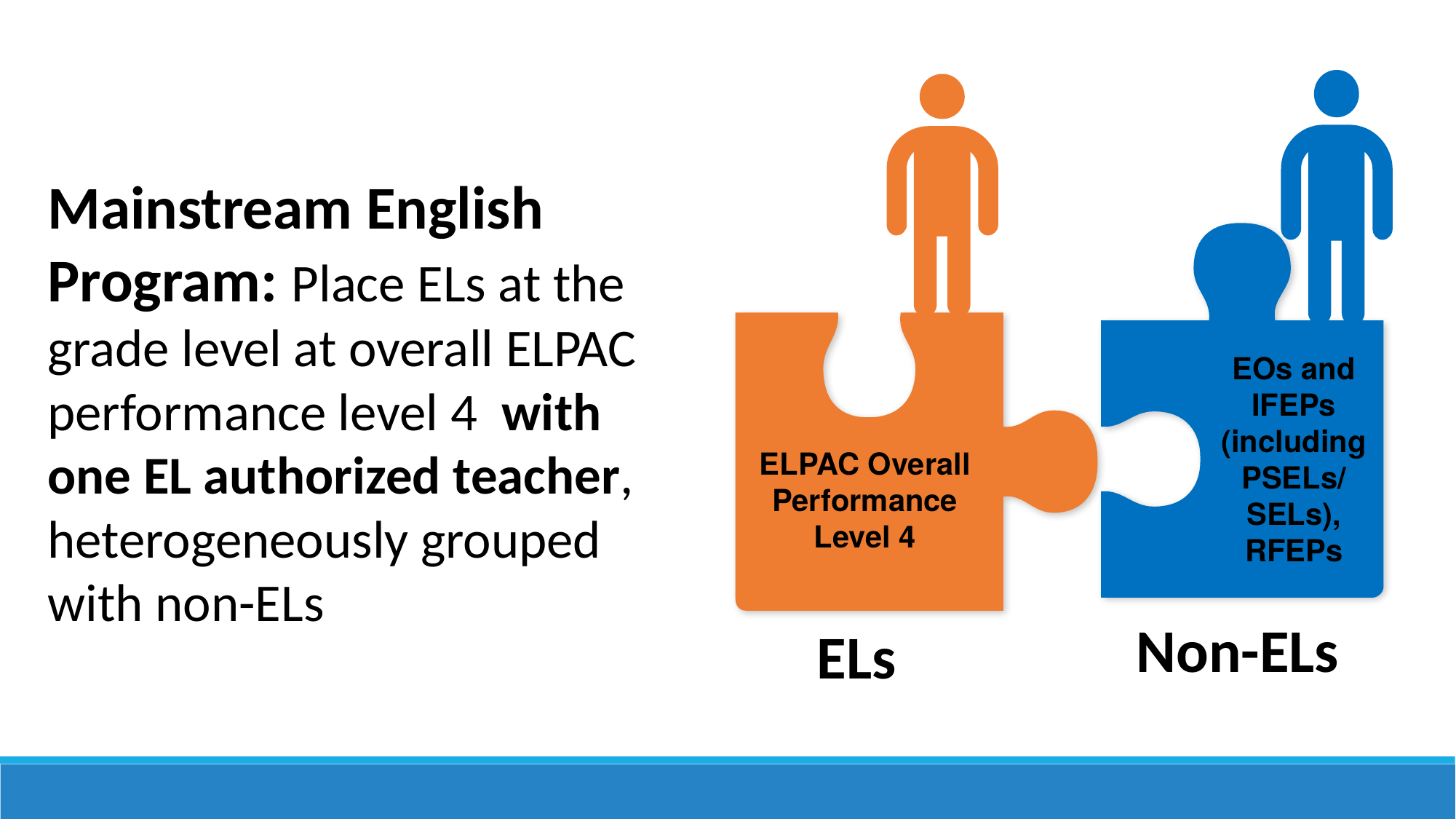

Mainstream English Program: Place ELs at the grade level at overall ELPAC performance level 4  with one EL authorized teacher, heterogeneously grouped with non-ELs

EOs and IFEPs (includingPSELs/ SELs), RFEPs

ELPAC Overall Performance Level 4
Non-ELs
ELs